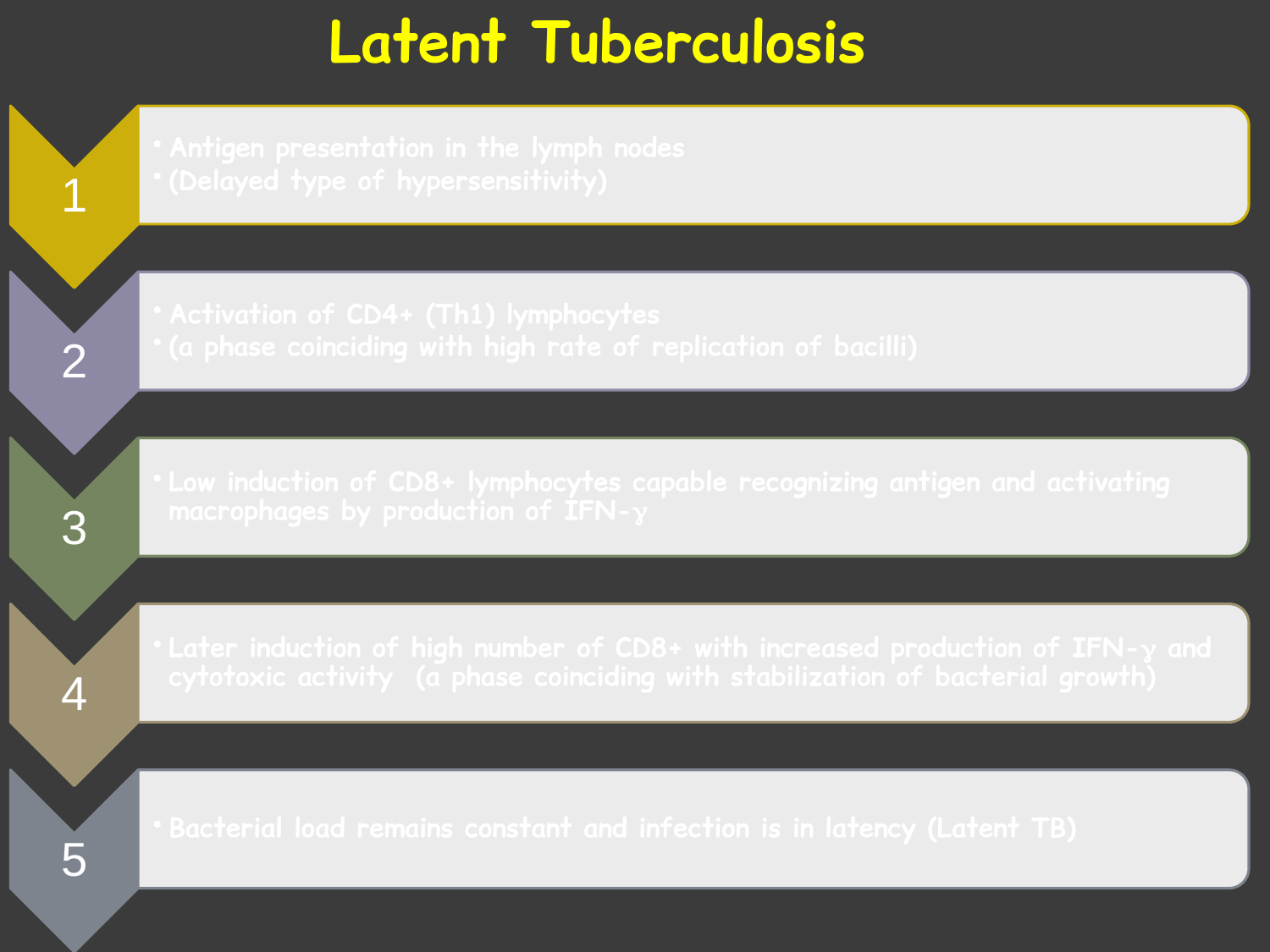

Latent Tuberculosis
1
Antigen presentation in the lymph nodes
(Delayed type of hypersensitivity)
2
Activation of CD4+ (Th1) lymphocytes
(a phase coinciding with high rate of replication of bacilli)
3
Low induction of CD8+ lymphocytes capable recognizing antigen and activating macrophages by production of IFN-γ
4
Later induction of high number of CD8+ with increased production of IFN-γ and cytotoxic activity  (a phase coinciding with stabilization of bacterial growth)
5
Bacterial load remains constant and infection is in latency (Latent TB)